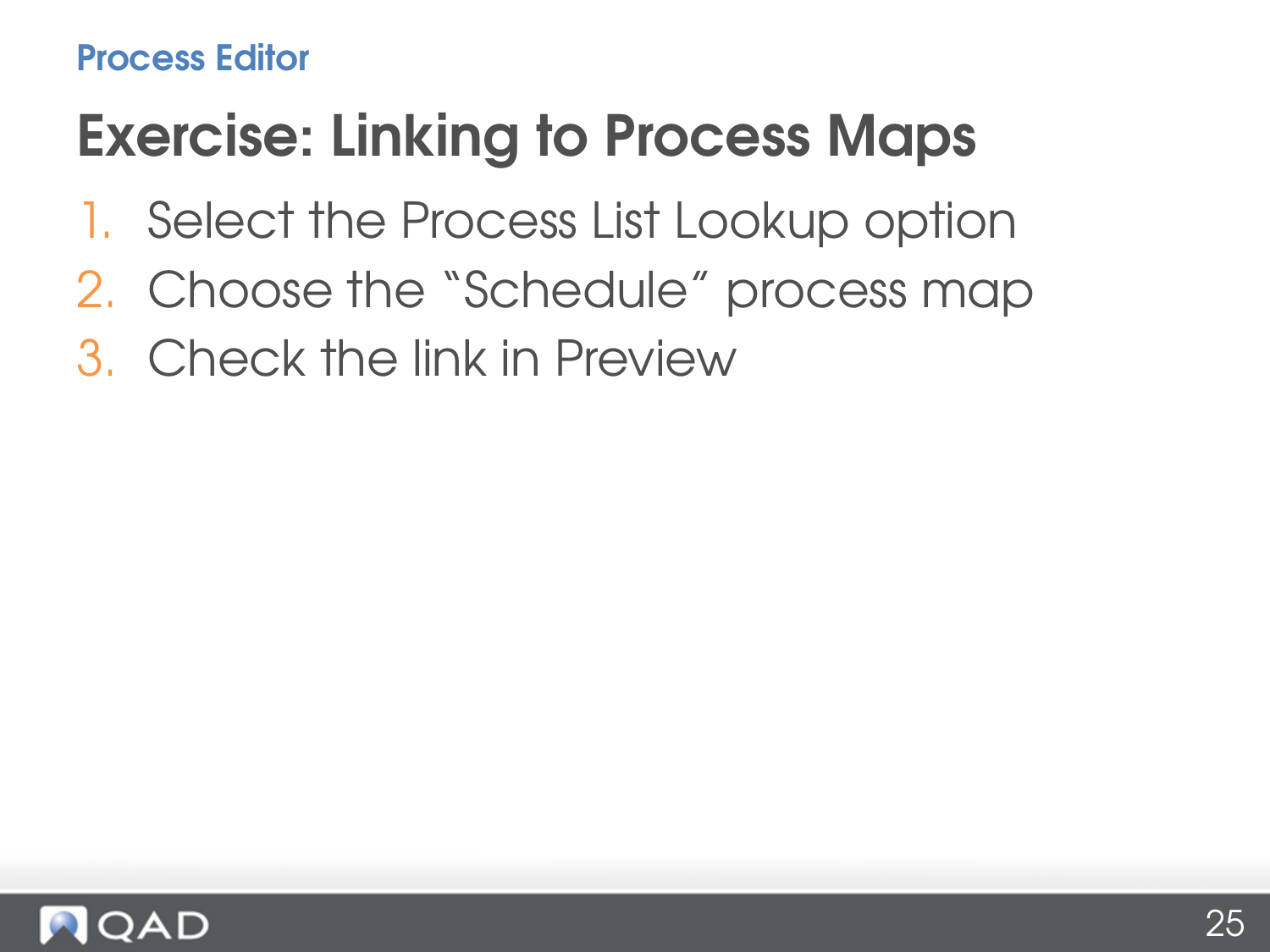

Process Editor
# Exercise: Linking to Process Maps
Select the Process List Lookup option
Choose the “Schedule” process map
Check the link in Preview
25